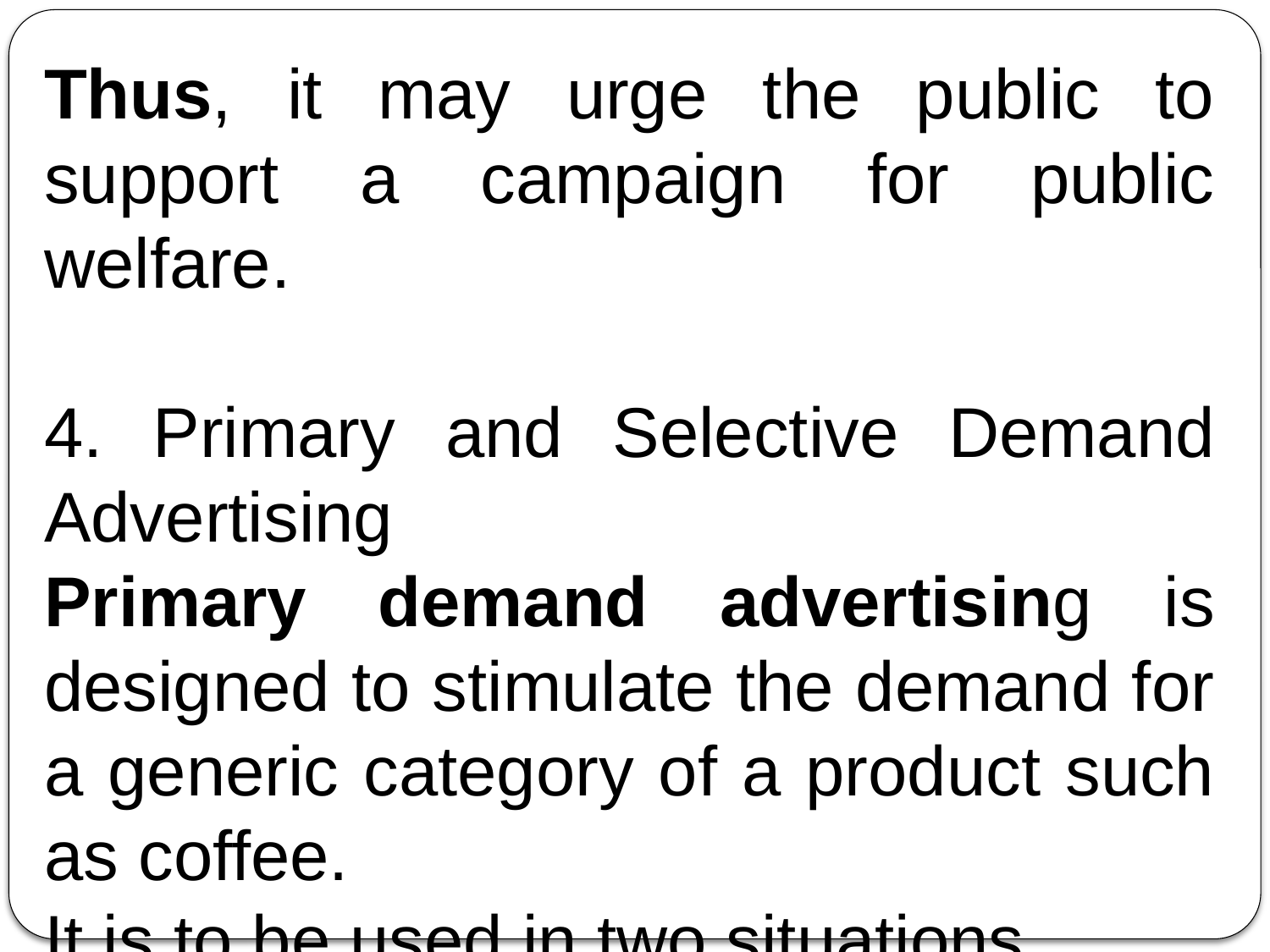

Thus, it may urge the public to support a campaign for public welfare.

4. Primary and Selective Demand Advertising
Primary demand advertising is designed to stimulate the demand for a generic category of a product such as coffee.
It is to be used in two situations